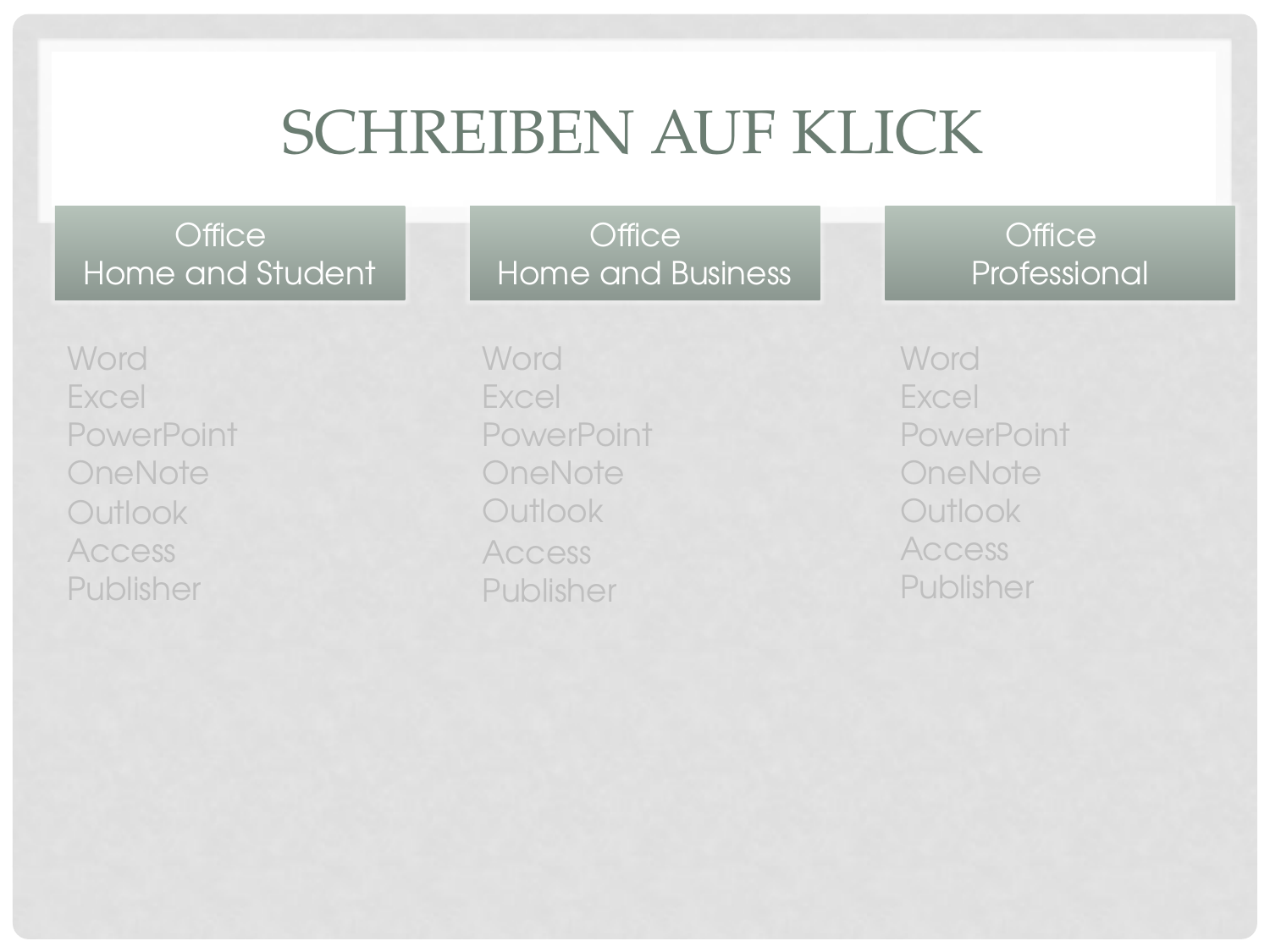

# Schreiben auf Klick
Office
Home and Student
Office
Home and Business
Office
Professional
Word
Excel
PowerPoint
OneNote
Word
Excel
PowerPoint
OneNote
Outlook
Word
Excel
PowerPoint
OneNote
Outlook
Access
Publisher
Outlook
Access
Publisher
Access
Publisher